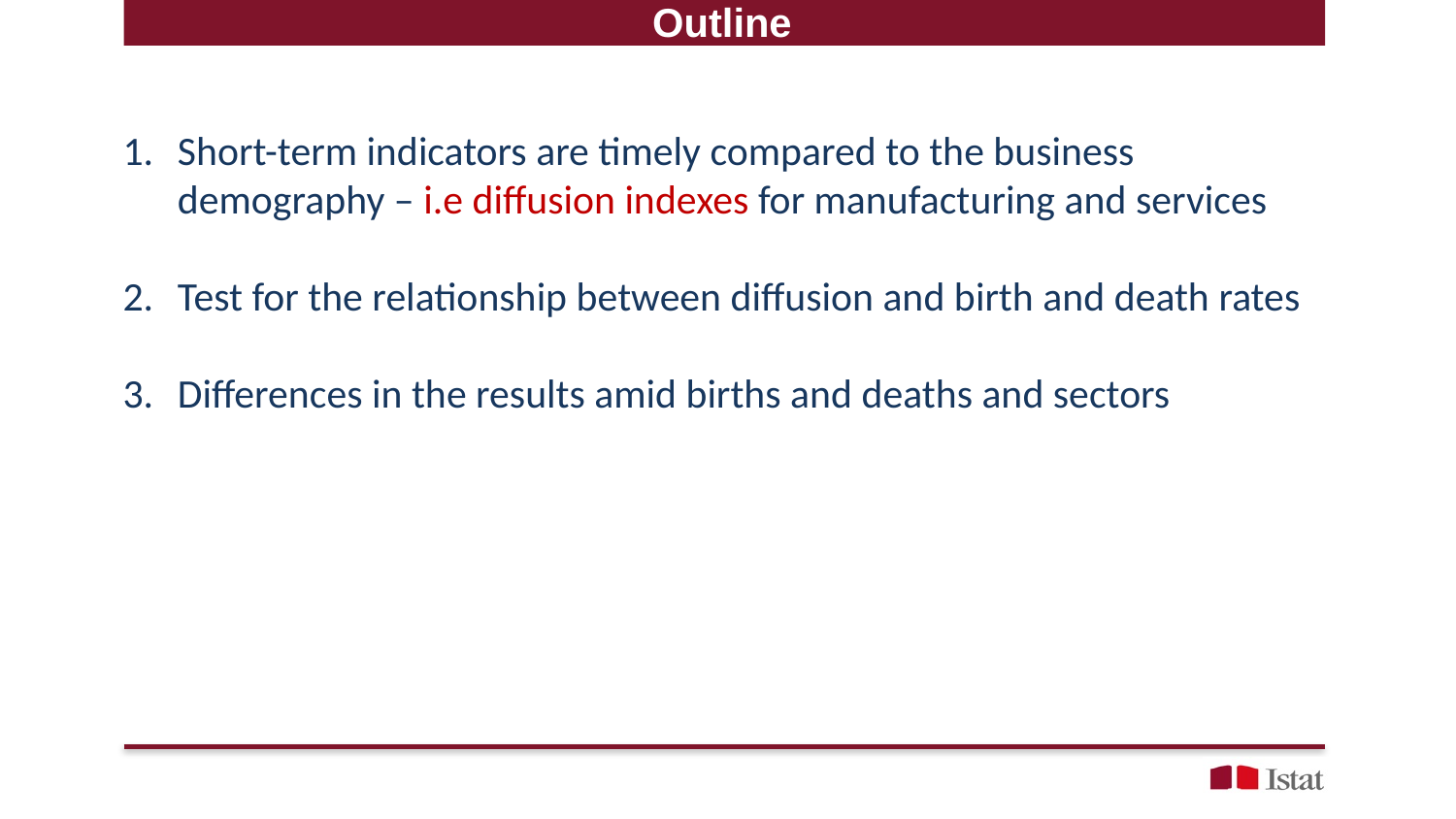

Outline
Short-term indicators are timely compared to the business demography – i.e diffusion indexes for manufacturing and services

Test for the relationship between diffusion and birth and death rates

Differences in the results amid births and deaths and sectors